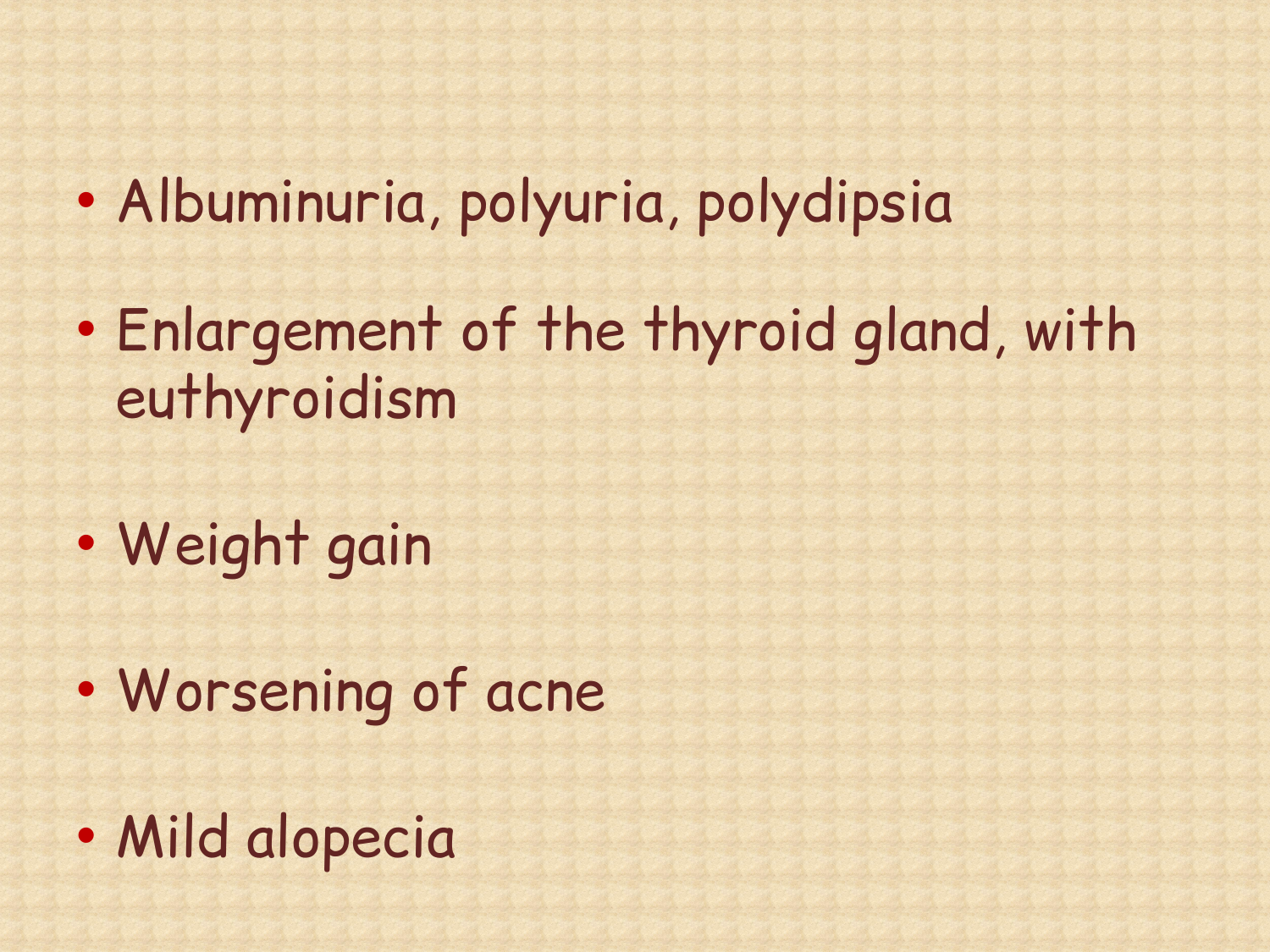

Albuminuria, polyuria, polydipsia

Enlargement of the thyroid gland, with euthyroidism

Weight gain

Worsening of acne

Mild alopecia